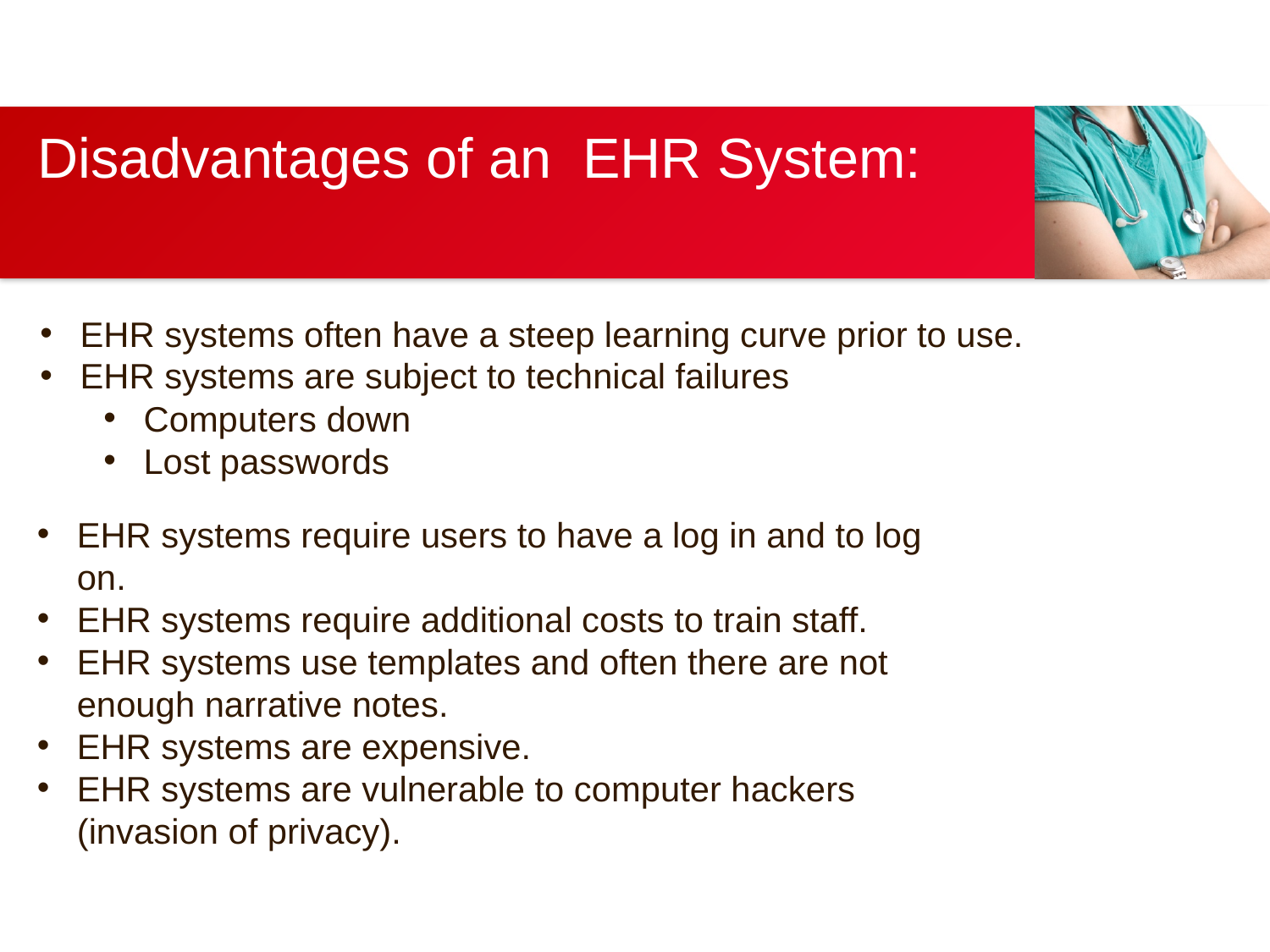

# Disadvantages of an  EHR System:
EHR systems often have a steep learning curve prior to use.
EHR systems are subject to technical failures
Computers down
Lost passwords
This is an example text. Go ahead and replace it with your own text. This is an example text. Go ahead and replace it with your own text.
This is an example text. Go ahead and replace it with your own text.
This is an example text. Go ahead and replace it with your own text.

EHR systems require users to have a log in and to log on.
EHR systems require additional costs to train staff.
EHR systems use templates and often there are not enough narrative notes.
EHR systems are expensive.
EHR systems are vulnerable to computer hackers (invasion of privacy).